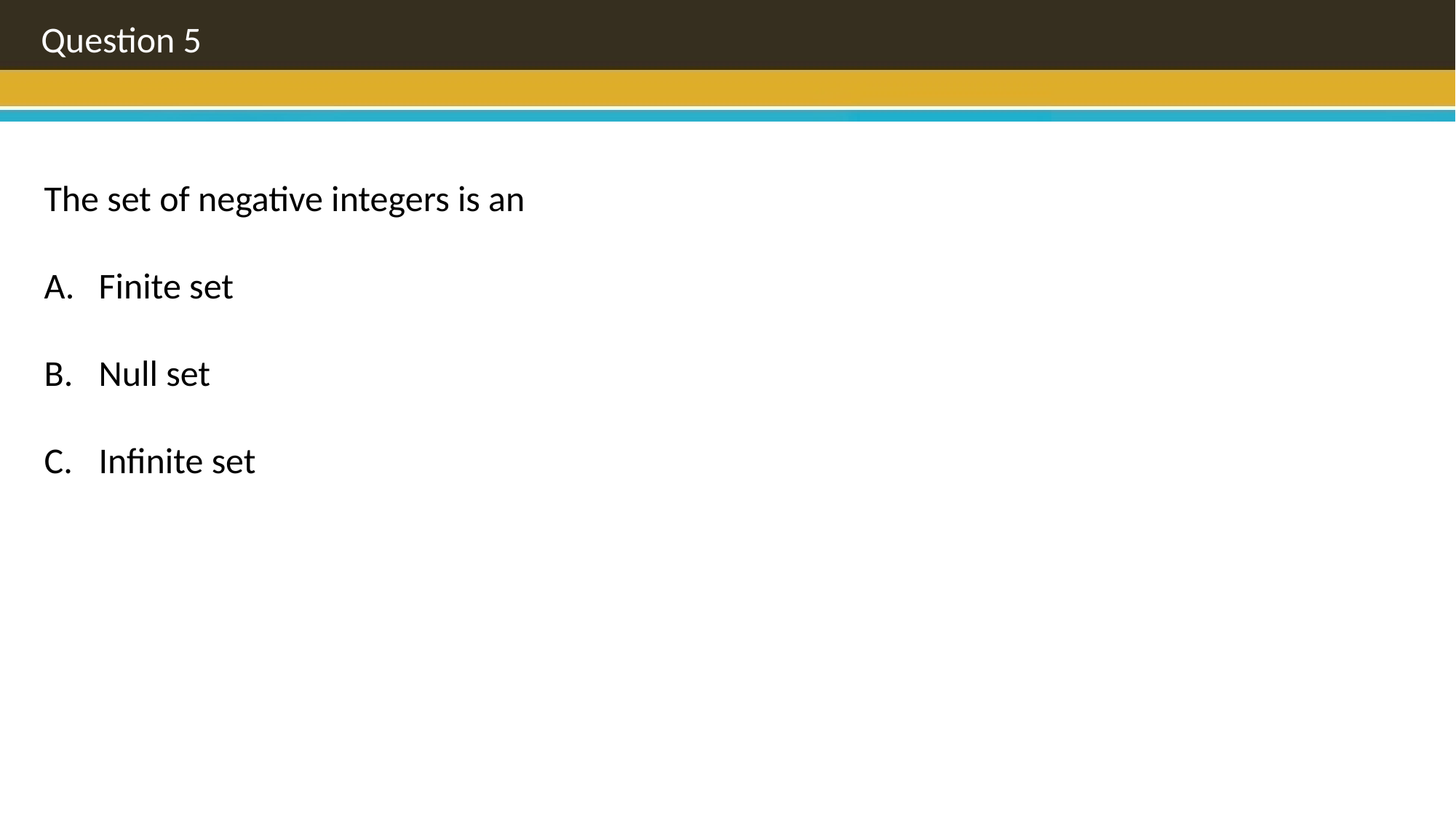

Question 5
The set of negative integers is an

Finite set

Null set

Infinite set